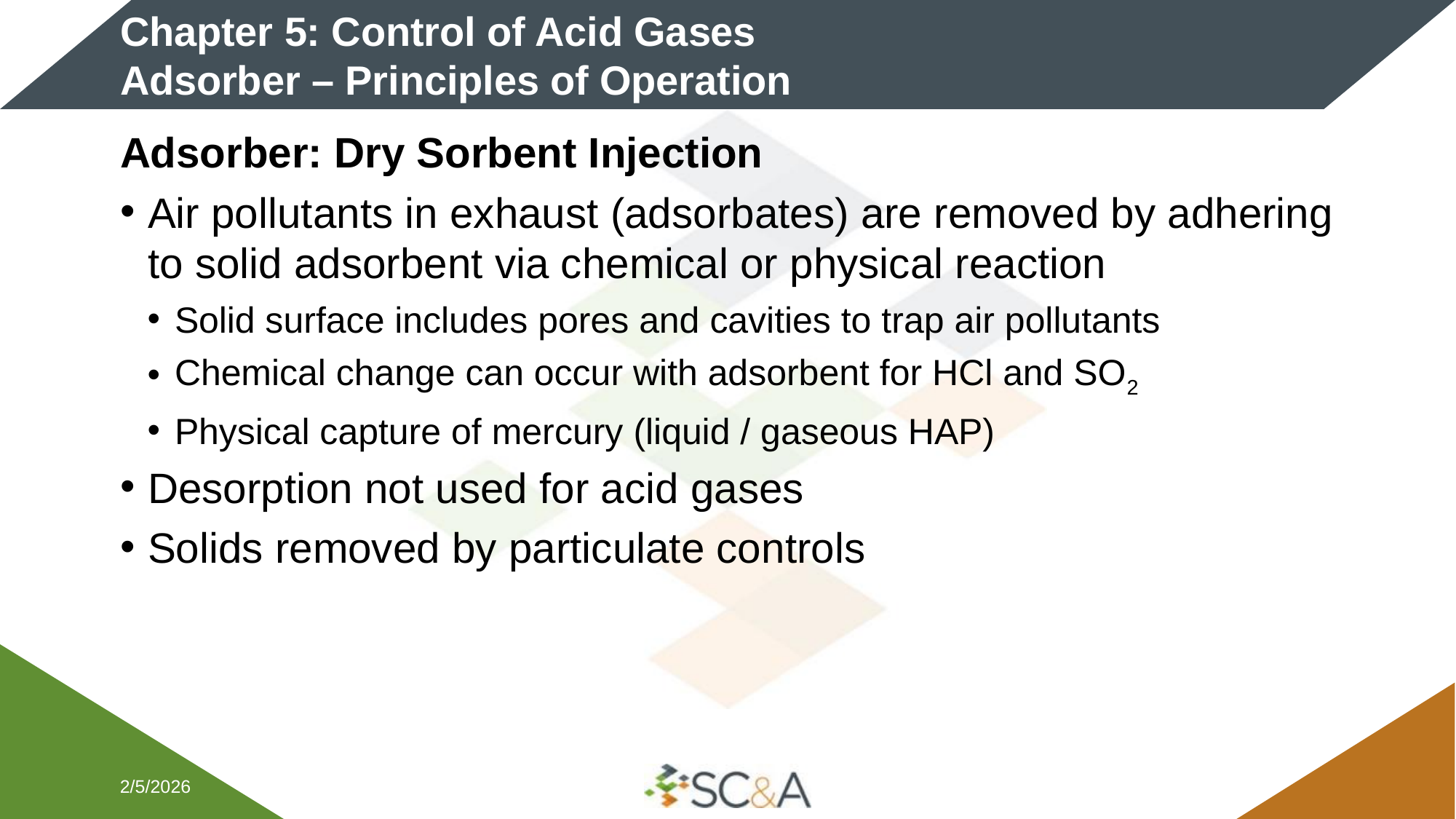

# Chapter 5: Control of Acid Gases Adsorber – Principles of Operation
Adsorber: Dry Sorbent Injection
Air pollutants in exhaust (adsorbates) are removed by adhering to solid adsorbent via chemical or physical reaction
Solid surface includes pores and cavities to trap air pollutants
Chemical change can occur with adsorbent for HCl and SO2
Physical capture of mercury (liquid / gaseous HAP)
Desorption not used for acid gases
Solids removed by particulate controls
2/5/2026